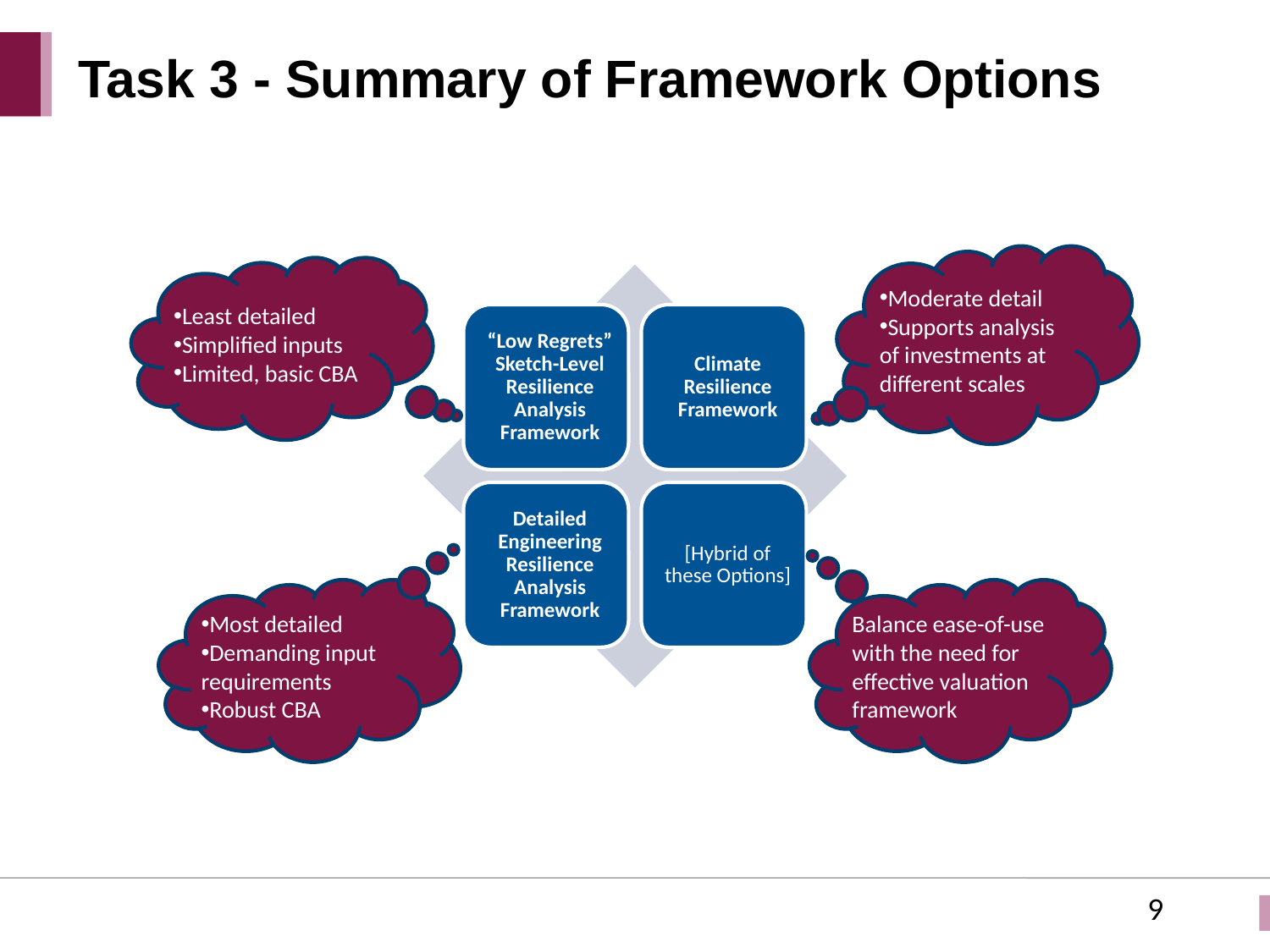

Task 3 - Summary of Framework Options
Moderate detail
Supports analysis of investments at different scales
Least detailed
Simplified inputs
Limited, basic CBA
“Low Regrets” Sketch-Level Resilience Analysis Framework
Climate Resilience Framework
Detailed Engineering Resilience Analysis Framework
[Hybrid of these Options]
Most detailed
Demanding input requirements
Robust CBA
Balance ease-of-use with the need for effective valuation framework
	9